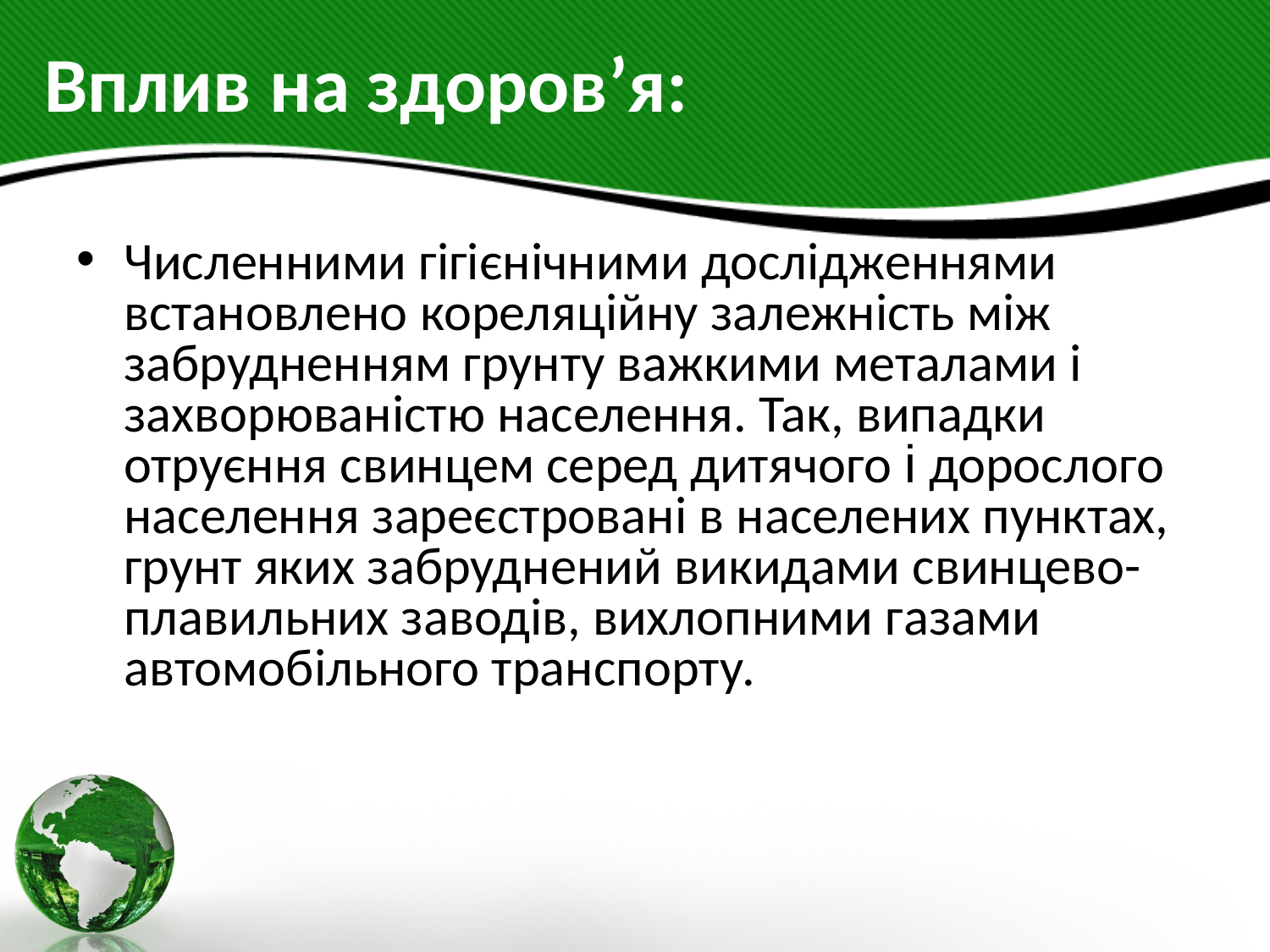

# Вплив на здоров’я:
Численними гігієнічними дослідженнями встановлено кореляційну залежність між забрудненням грунту важкими металами і захворюваністю населення. Так, випадки отруєння свинцем серед дитячого і дорослого населення зареєстровані в населених пунктах, грунт яких забруднений викидами свинцево-плавильних заводів, вихлопними газами автомобільного транспорту.